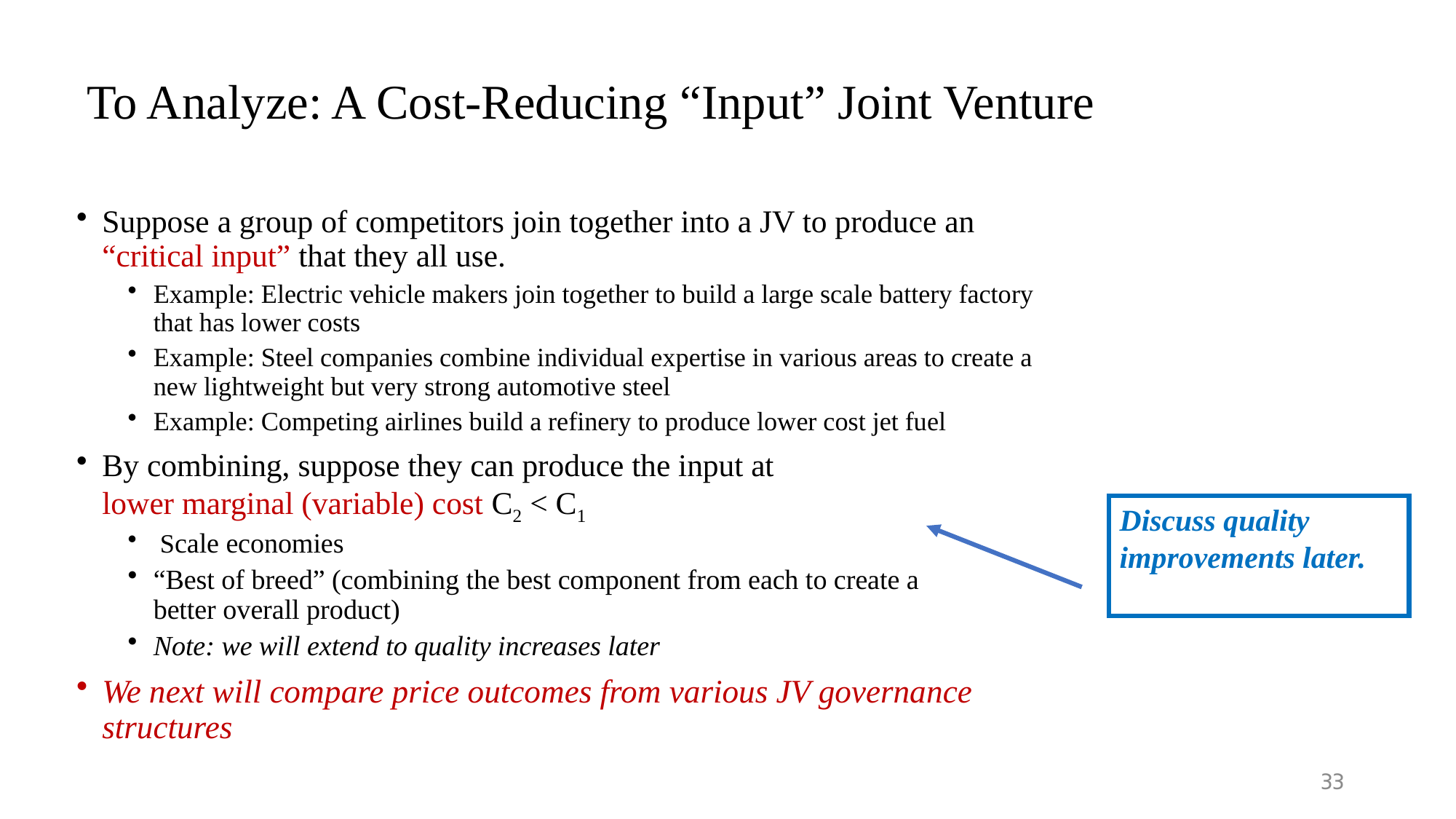

# To Analyze: A Cost-Reducing “Input” Joint Venture
Suppose a group of competitors join together into a JV to produce an “critical input” that they all use.
Example: Electric vehicle makers join together to build a large scale battery factory that has lower costs
Example: Steel companies combine individual expertise in various areas to create a new lightweight but very strong automotive steel
Example: Competing airlines build a refinery to produce lower cost jet fuel
By combining, suppose they can produce the input at
lower marginal (variable) cost C2 < C1
 Scale economies
“Best of breed” (combining the best component from each to create a
better overall product)
Note: we will extend to quality increases later
We next will compare price outcomes from various JV governance structures
Discuss quality improvements later.

33